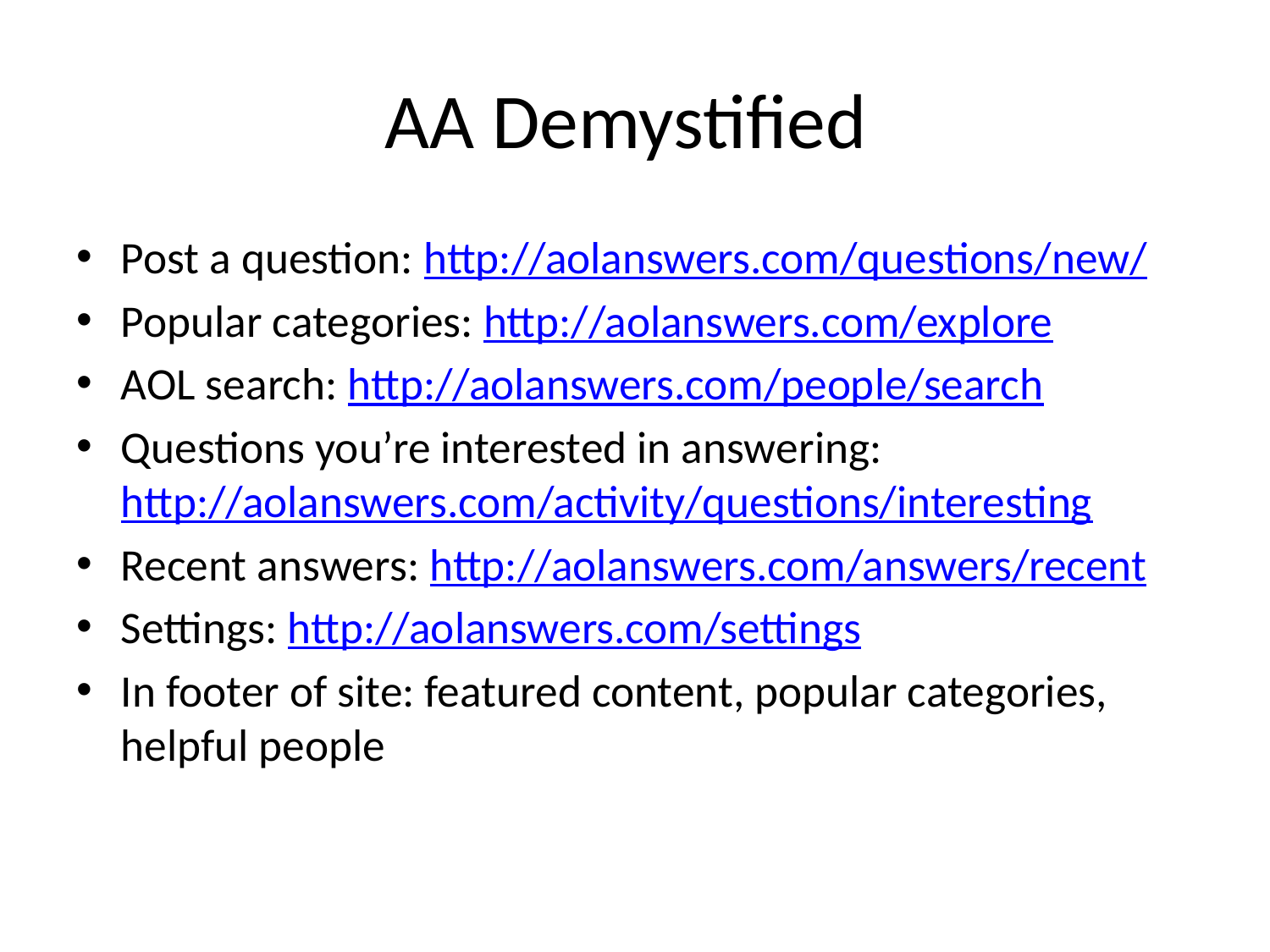

# AA Demystified
Post a question: http://aolanswers.com/questions/new/
Popular categories: http://aolanswers.com/explore
AOL search: http://aolanswers.com/people/search
Questions you’re interested in answering: http://aolanswers.com/activity/questions/interesting
Recent answers: http://aolanswers.com/answers/recent
Settings: http://aolanswers.com/settings
In footer of site: featured content, popular categories, helpful people